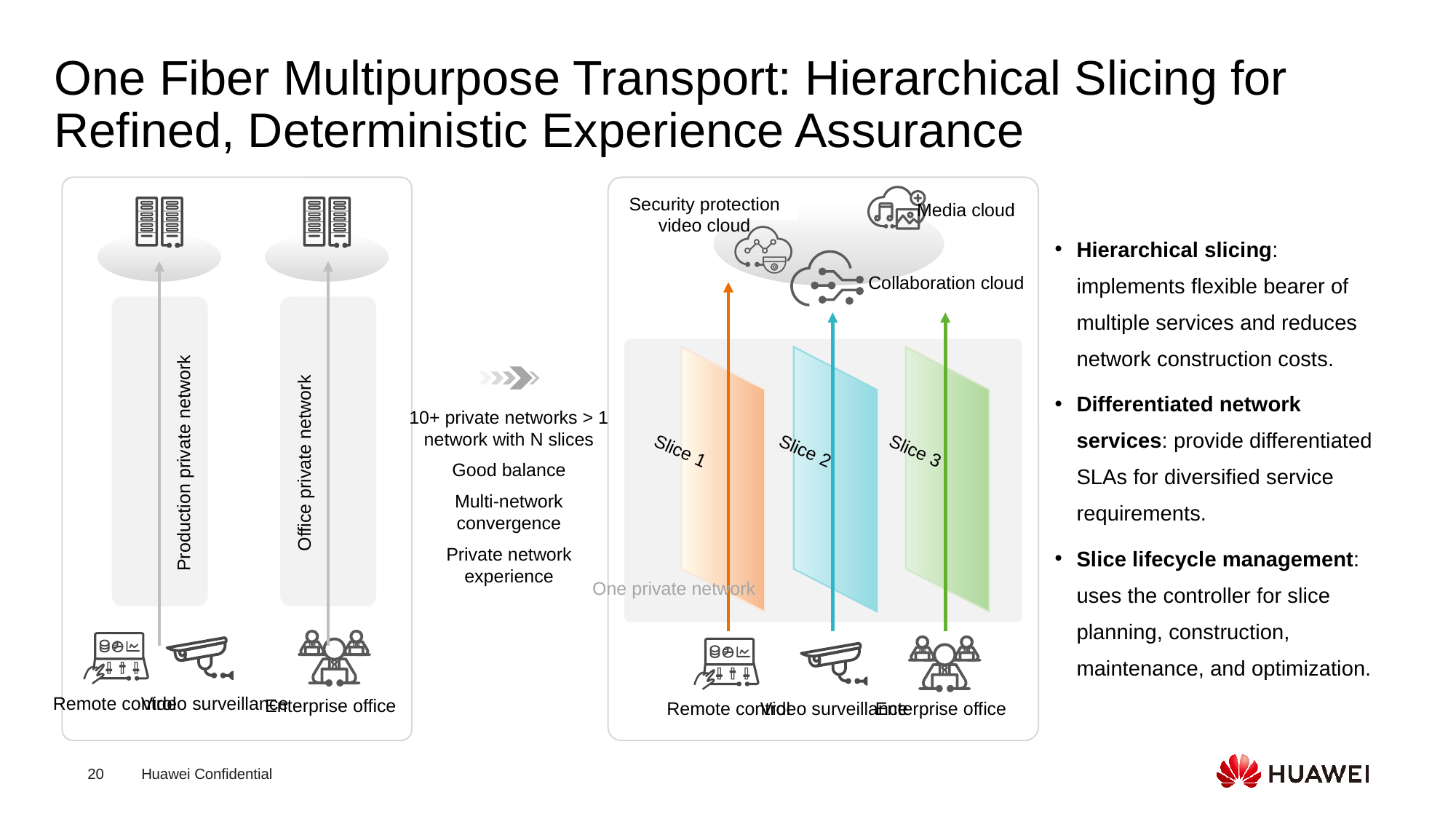

# One Fiber Multipurpose Transport: Hierarchical Slicing for Refined, Deterministic Experience Assurance

Security protection video cloud
Media cloud

Hierarchical slicing: implements flexible bearer of multiple services and reduces network construction costs.
Differentiated network services: provide differentiated SLAs for diversified service requirements.
Slice lifecycle management: uses the controller for slice planning, construction, maintenance, and optimization.

Collaboration cloud

Production private network

Office private network

10+ private networks > 1 network with N slices
Good balance
Multi-network convergence
Private network experience
Slice 1
Slice 2
Slice 3

One private network

Remote control
Video surveillance
Enterprise office
Remote control
Video surveillance
Enterprise office